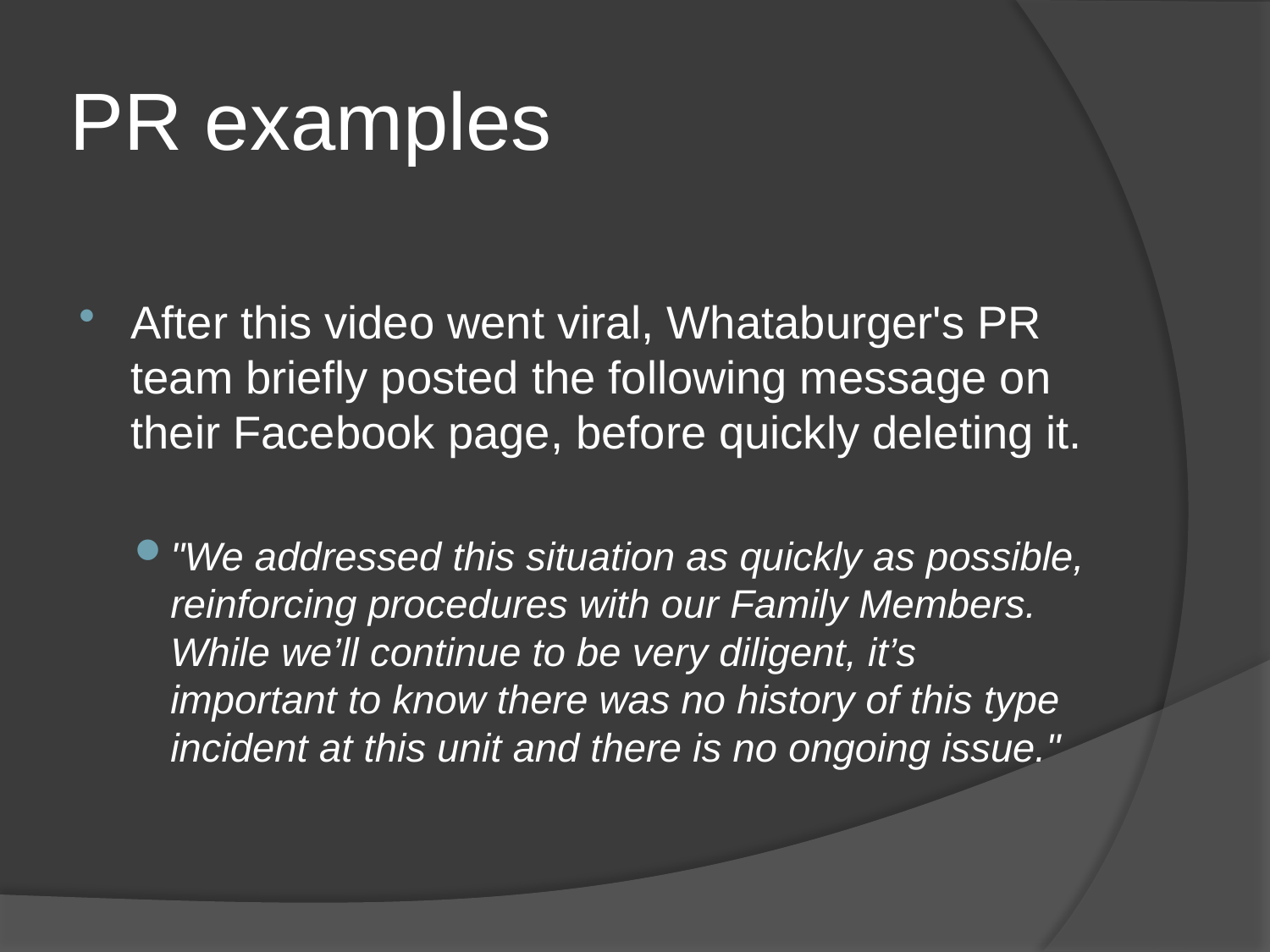

# PR examples

After this video went viral, Whataburger's PR team briefly posted the following message on their Facebook page, before quickly deleting it.

"We addressed this situation as quickly as possible, reinforcing procedures with our Family Members. While we’ll continue to be very diligent, it’s important to know there was no history of this type incident at this unit and there is no ongoing issue."